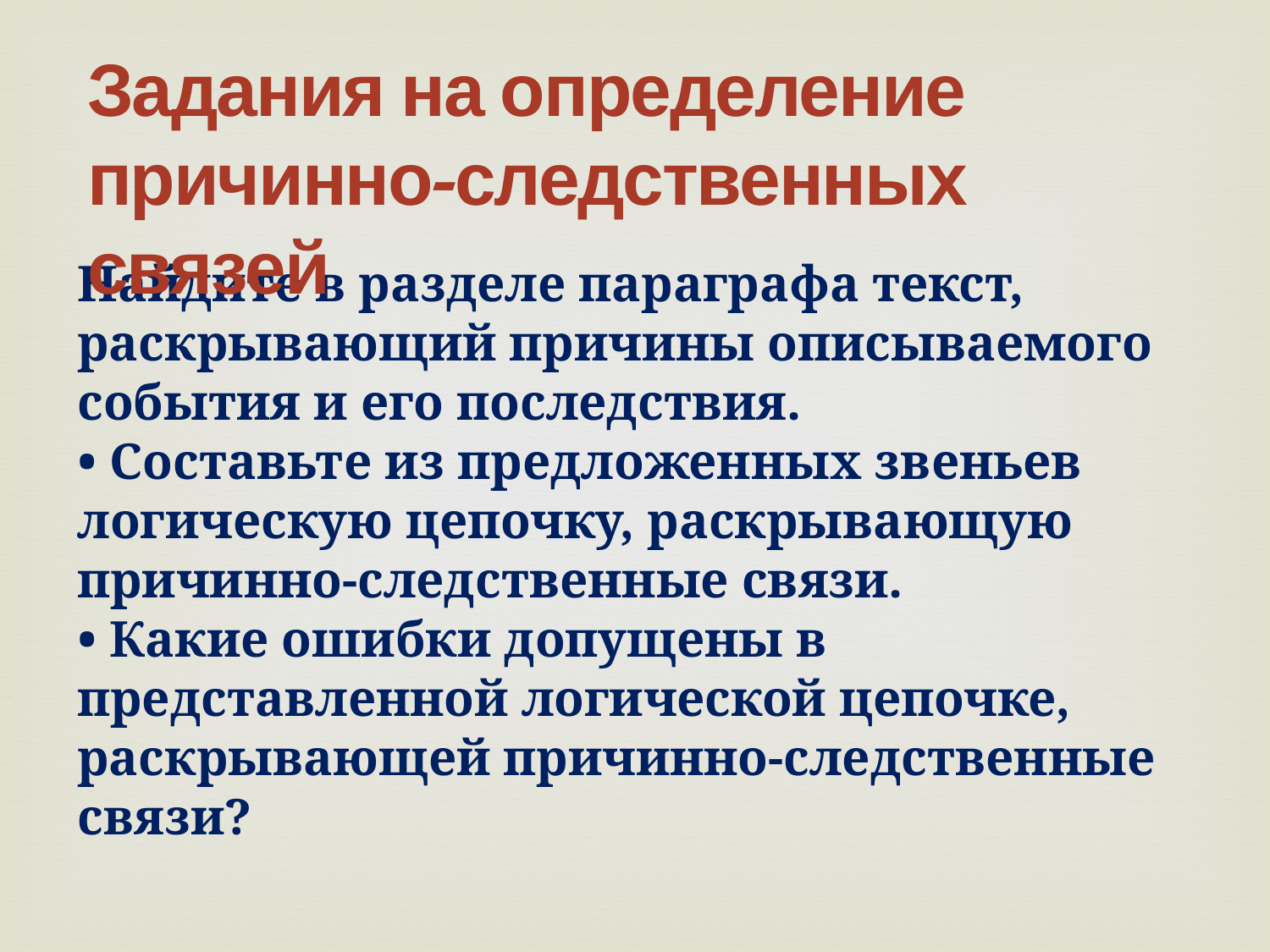

Задания на определение причинно-следственных связей
Найдите в разделе параграфа текст, раскрывающий причины описываемого события и его последствия.
• Составьте из предложенных звеньев логическую цепочку, раскрывающую причинно-следственные связи.
• Какие ошибки допущены в представленной логической цепочке, раскрывающей причинно-следственные связи?